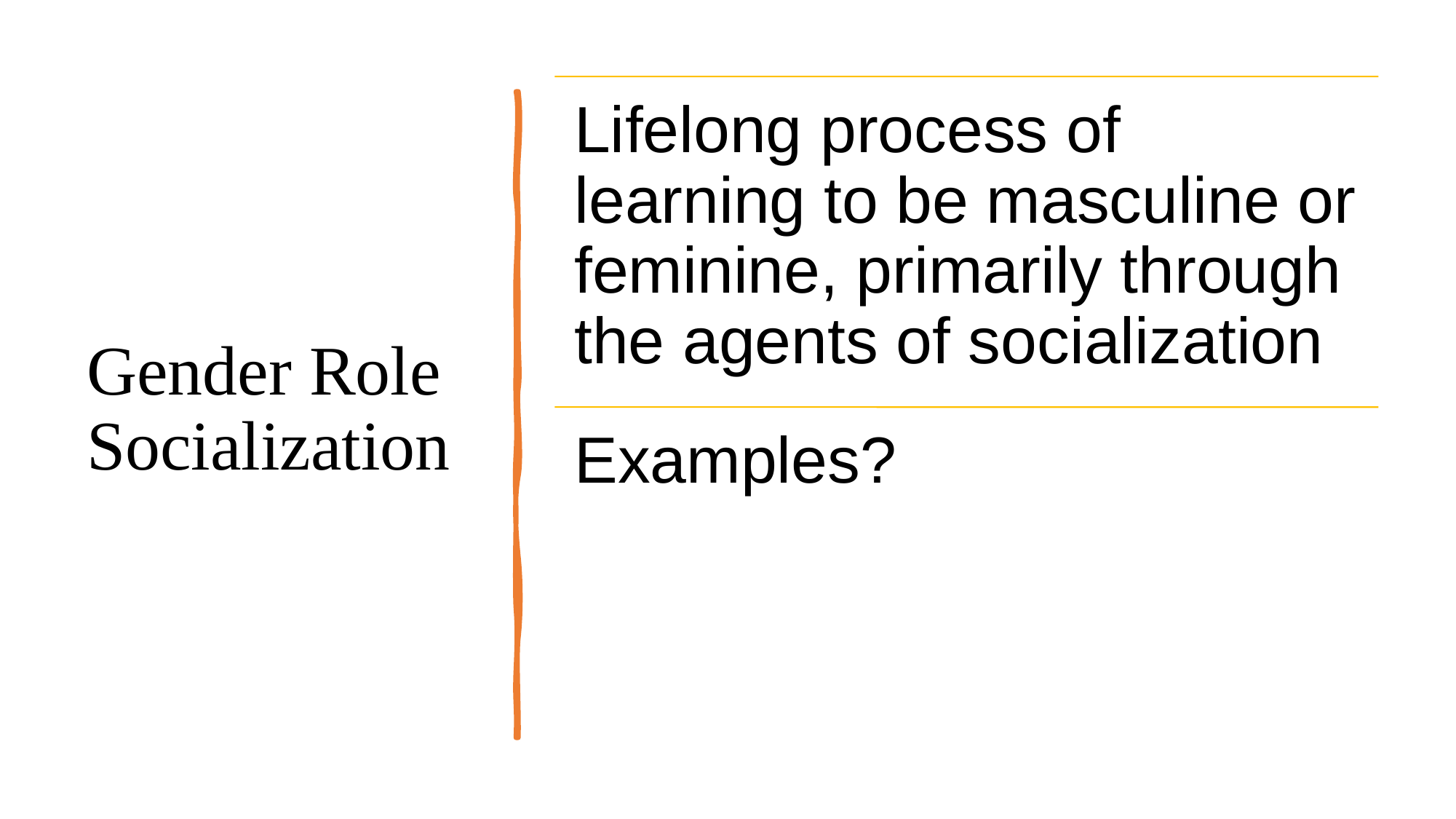

Lifelong process of learning to be masculine or feminine, primarily through the agents of socialization
Examples?
# Gender Role Socialization